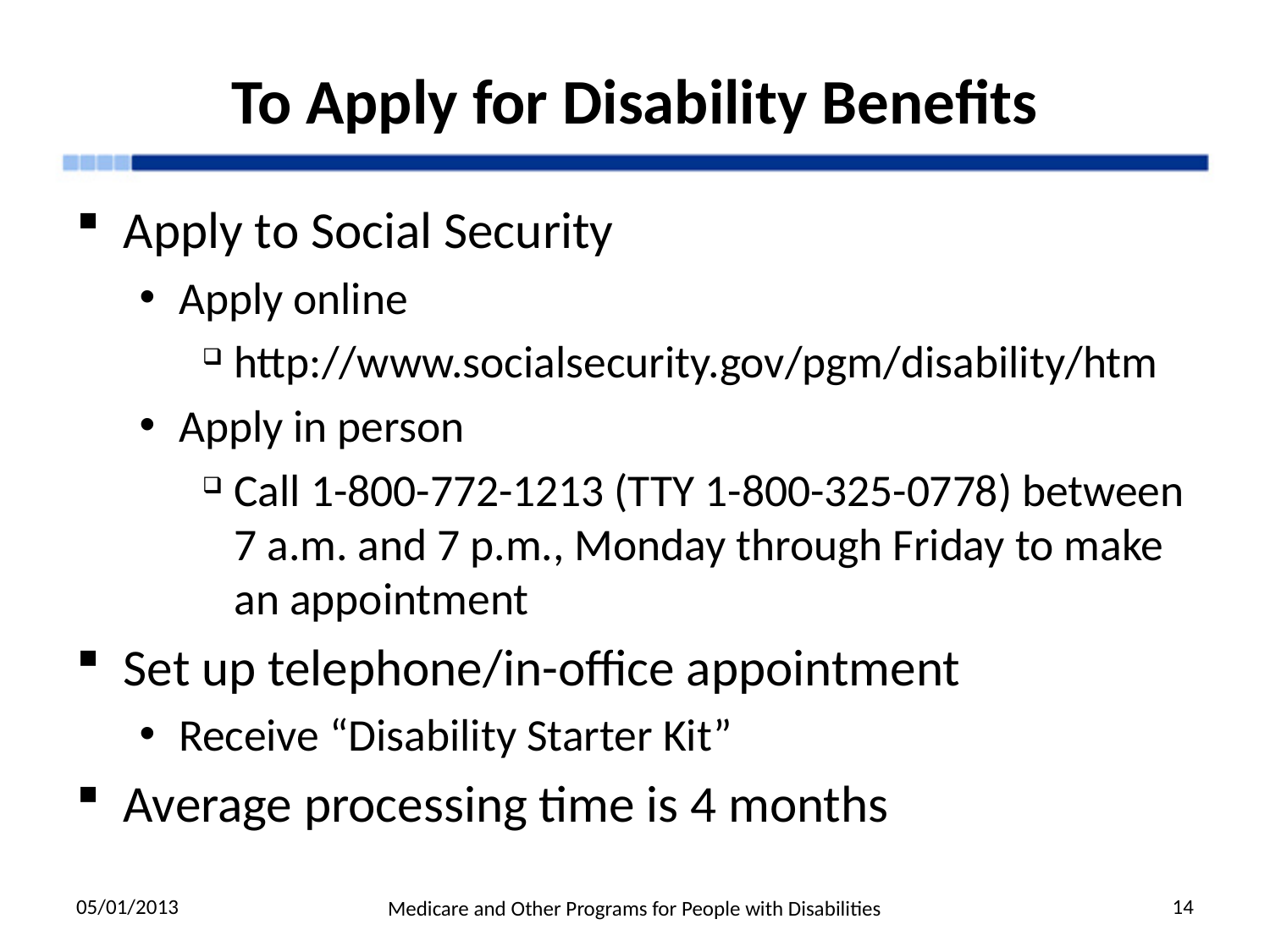

# To Apply for Disability Benefits
Apply to Social Security
Apply online
http://www.socialsecurity.gov/pgm/disability/htm
Apply in person
Call 1-800-772-1213 (TTY 1-800-325-0778) between 7 a.m. and 7 p.m., Monday through Friday to make an appointment
Set up telephone/in-office appointment
Receive “Disability Starter Kit”
Average processing time is 4 months

05/01/2013
14
Medicare and Other Programs for People with Disabilities